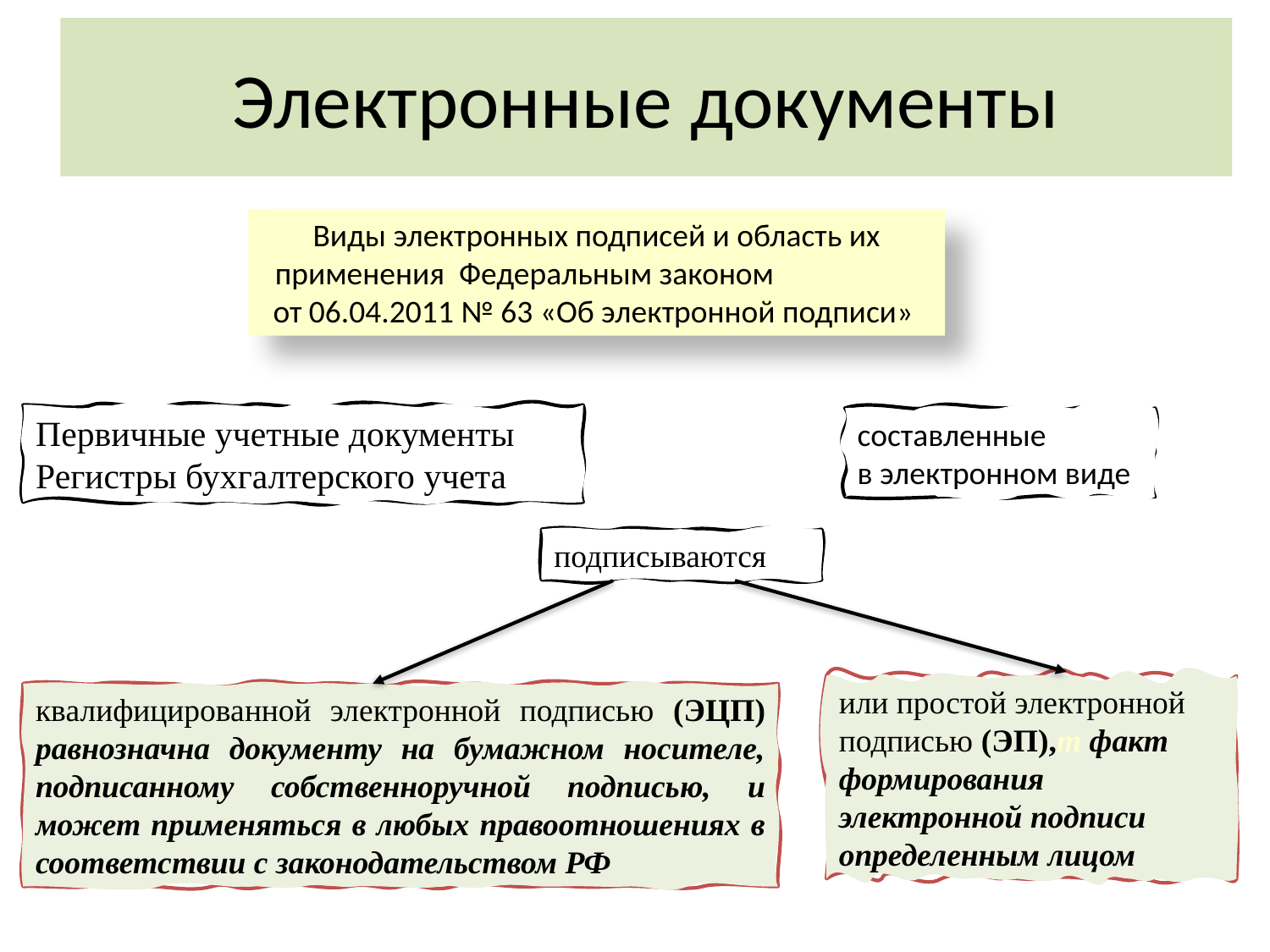

# Электронные документы
Виды электронных подписей и область их применения  Федеральным законом                     от 06.04.2011 № 63 «Об электронной подписи»
Первичные учетные документы
Регистры бухгалтерского учета
составленные
в электронном виде
подписываются

или простой электронной подписью (ЭП),т факт формирования электронной подписи определенным лицом
квалифицированной электронной подписью (ЭЦП) равнозначна документу на бумажном носителе, подписанному собственноручной подписью, и может применяться в любых правоотношениях в соответствии с законодательством РФ